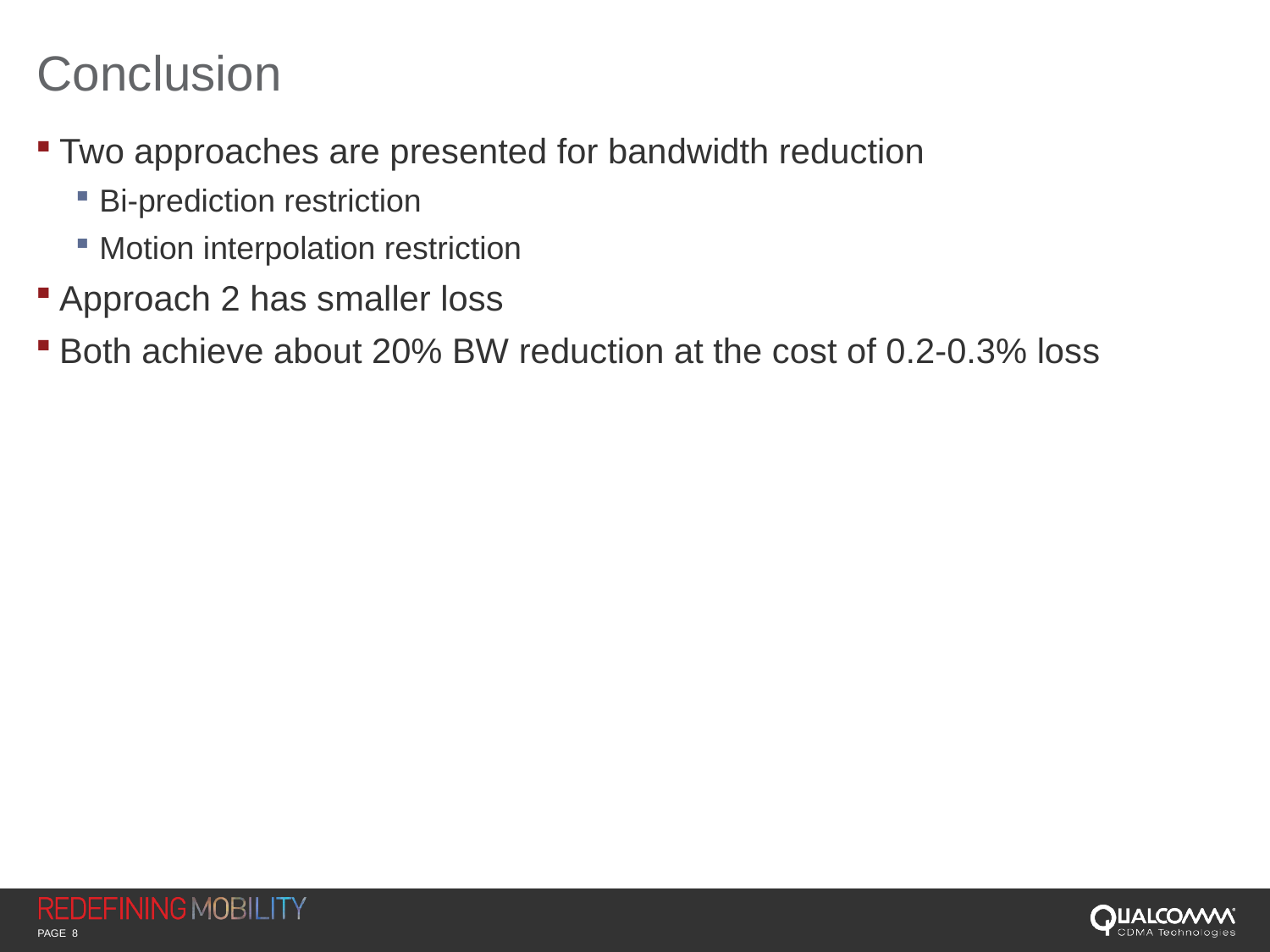

# Conclusion
Two approaches are presented for bandwidth reduction
Bi-prediction restriction
Motion interpolation restriction
Approach 2 has smaller loss
Both achieve about 20% BW reduction at the cost of 0.2-0.3% loss